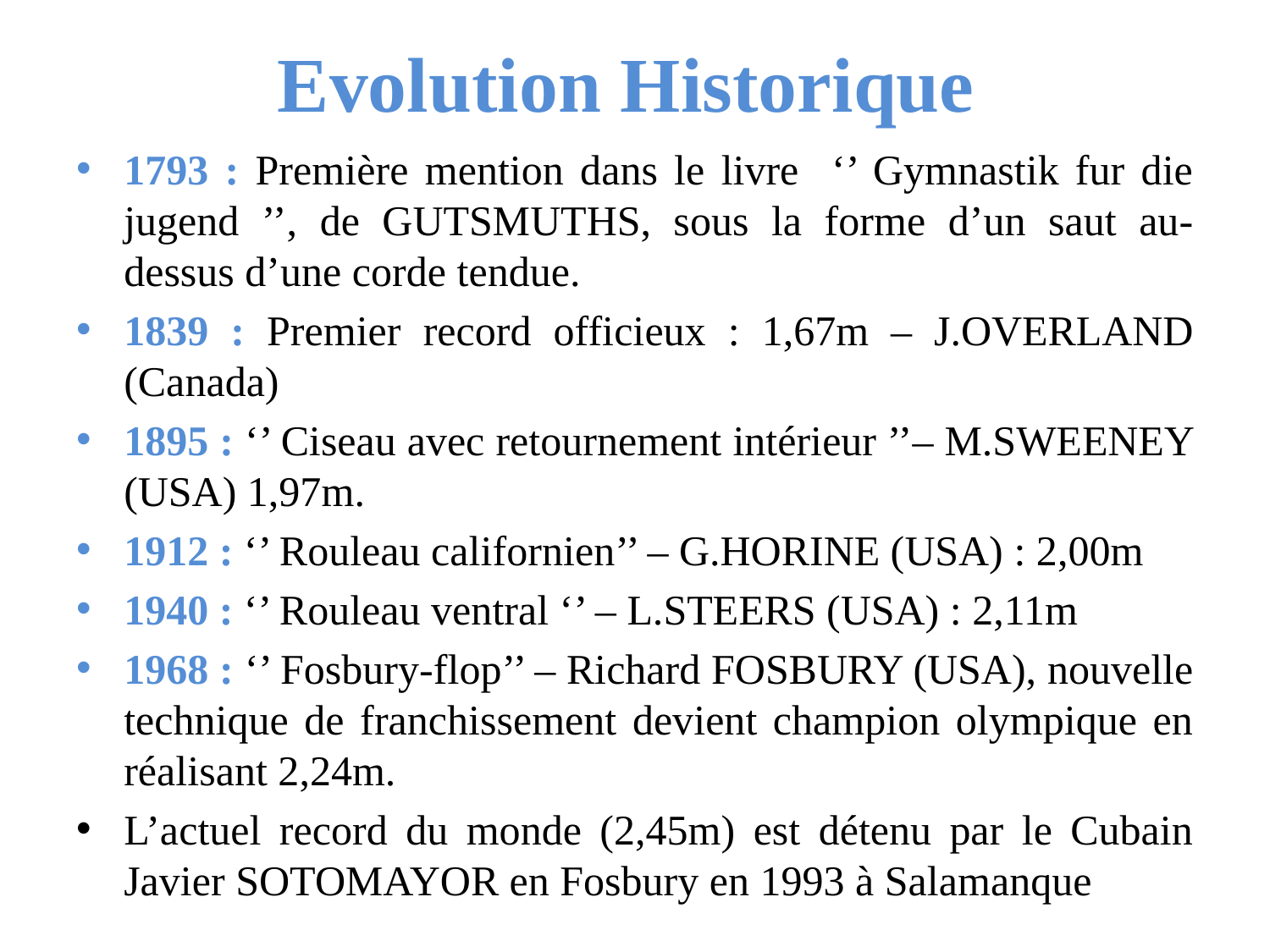

# Evolution Historique
1793 : Première mention dans le livre  ‘’ Gymnastik fur die jugend ’’, de GUTSMUTHS, sous la forme d’un saut au-dessus d’une corde tendue.
1839 : Premier record officieux : 1,67m – J.OVERLAND (Canada)
1895 : ‘’ Ciseau avec retournement intérieur ’’– M.SWEENEY (USA) 1,97m.
1912 : ‘’ Rouleau californien’’ – G.HORINE (USA) : 2,00m
1940 : ‘’ Rouleau ventral ‘’ – L.STEERS (USA) : 2,11m
1968 : ‘’ Fosbury-flop’’ – Richard FOSBURY (USA), nouvelle technique de franchissement devient champion olympique en réalisant 2,24m.
L’actuel record du monde (2,45m) est détenu par le Cubain Javier SOTOMAYOR en Fosbury en 1993 à Salamanque